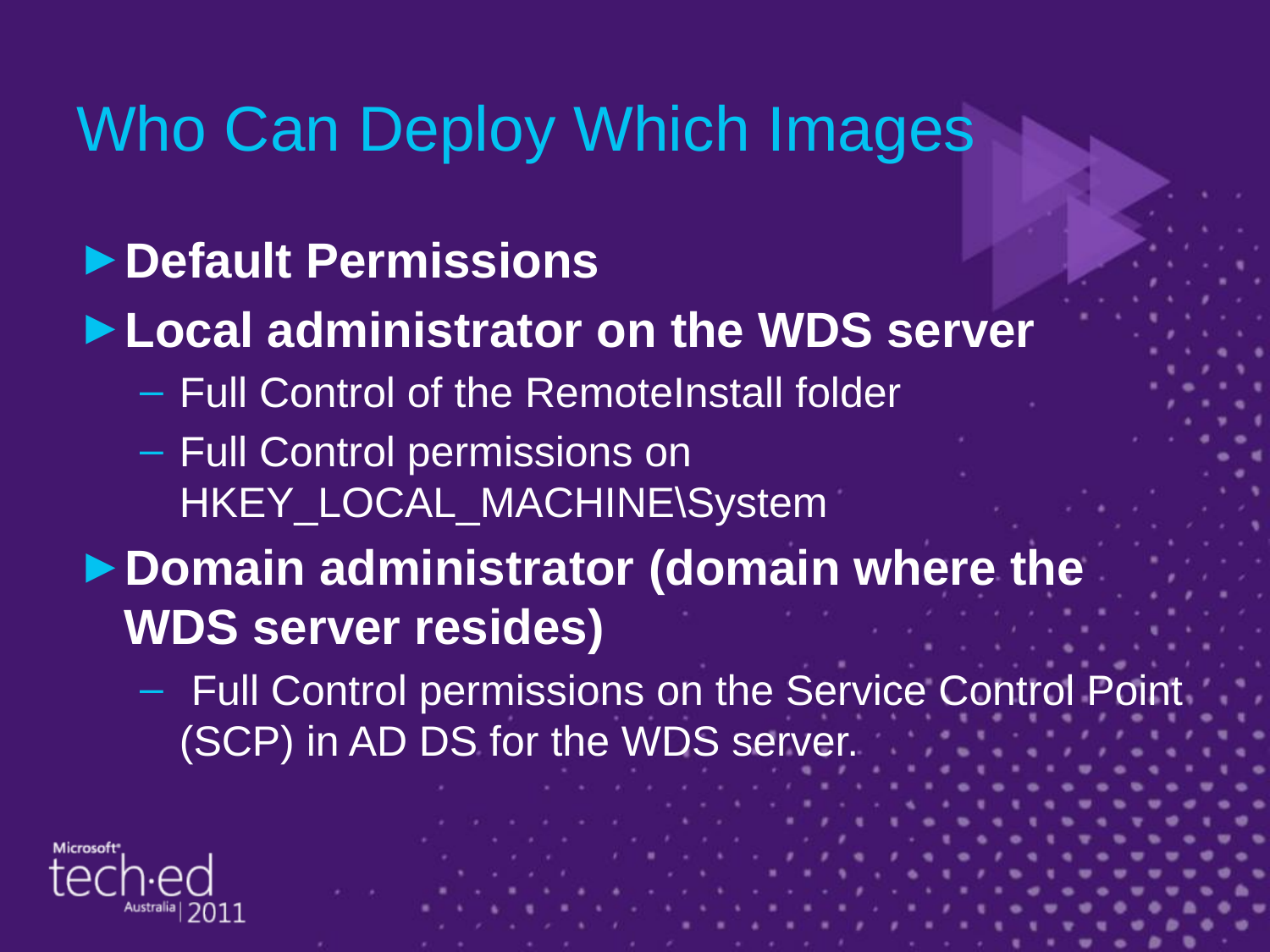

# Who Can Deploy Which Images
Default Permissions
Local administrator on the WDS server
Full Control of the RemoteInstall folder
Full Control permissions on HKEY_LOCAL_MACHINE\System
Domain administrator (domain where the WDS server resides)
 Full Control permissions on the Service Control Point (SCP) in AD DS for the WDS server.